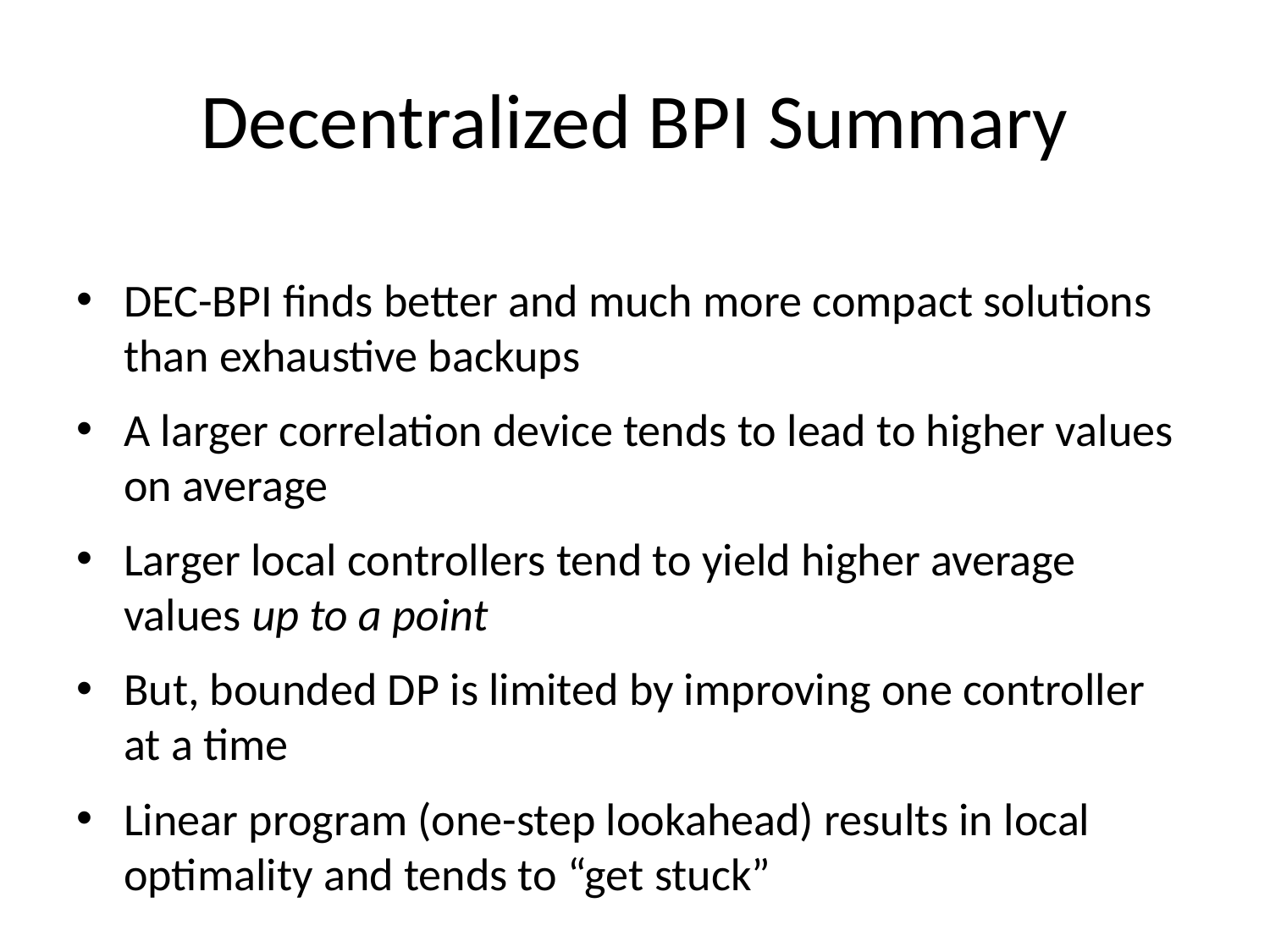

# Decentralized BPI Summary
DEC-BPI finds better and much more compact solutions than exhaustive backups
A larger correlation device tends to lead to higher values on average
Larger local controllers tend to yield higher average values up to a point
But, bounded DP is limited by improving one controller at a time
Linear program (one-step lookahead) results in local optimality and tends to “get stuck”